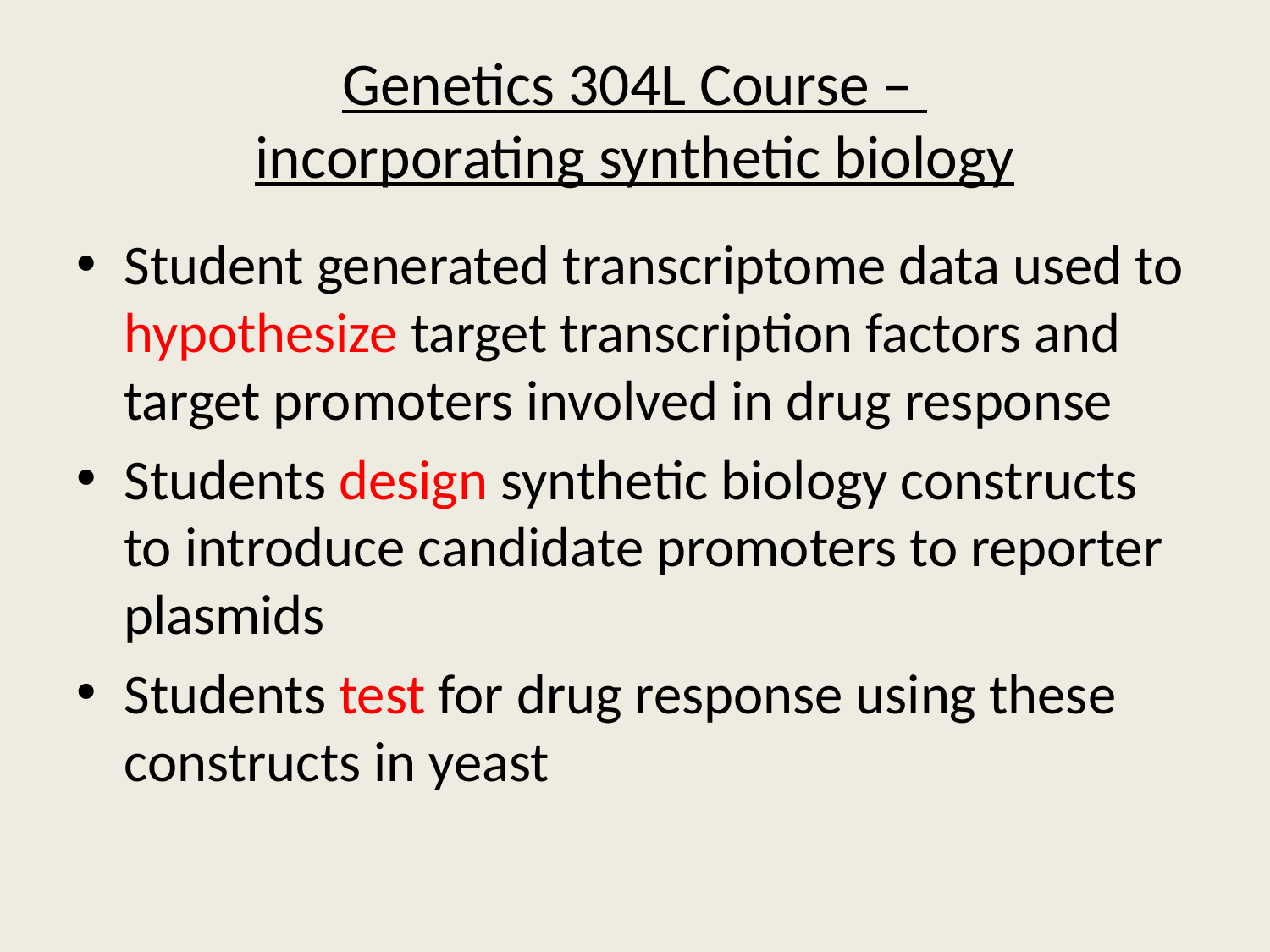

# Genetics 304L Course – incorporating synthetic biology
Student generated transcriptome data used to hypothesize target transcription factors and target promoters involved in drug response
Students design synthetic biology constructs to introduce candidate promoters to reporter plasmids
Students test for drug response using these constructs in yeast